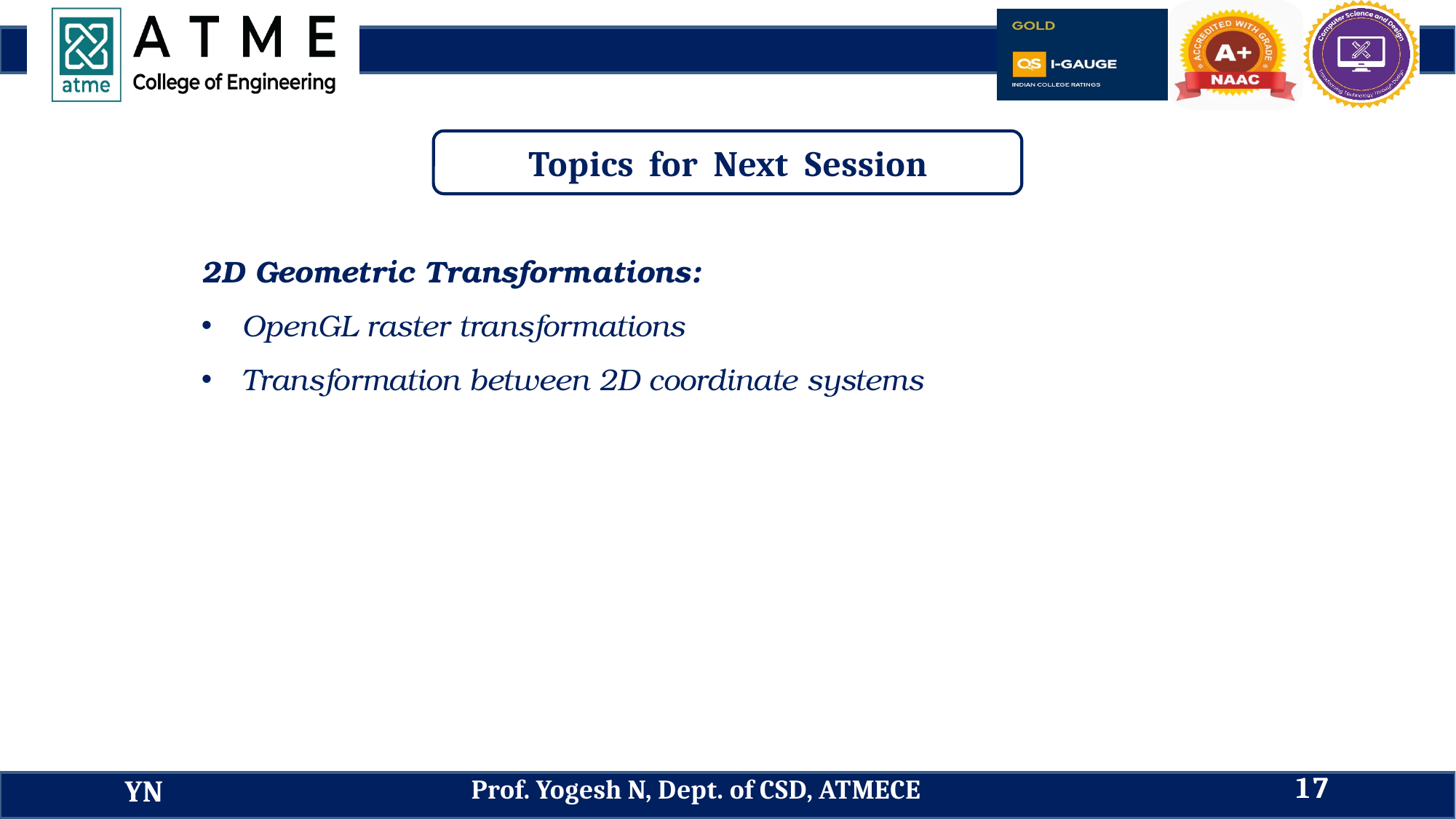

Topics  for  Next  Session
2D Geometric Transformations:
OpenGL raster transformations
Transformation between 2D coordinate systems
17
Prof. Yogesh N, Dept. of CSD, ATMECE
YN